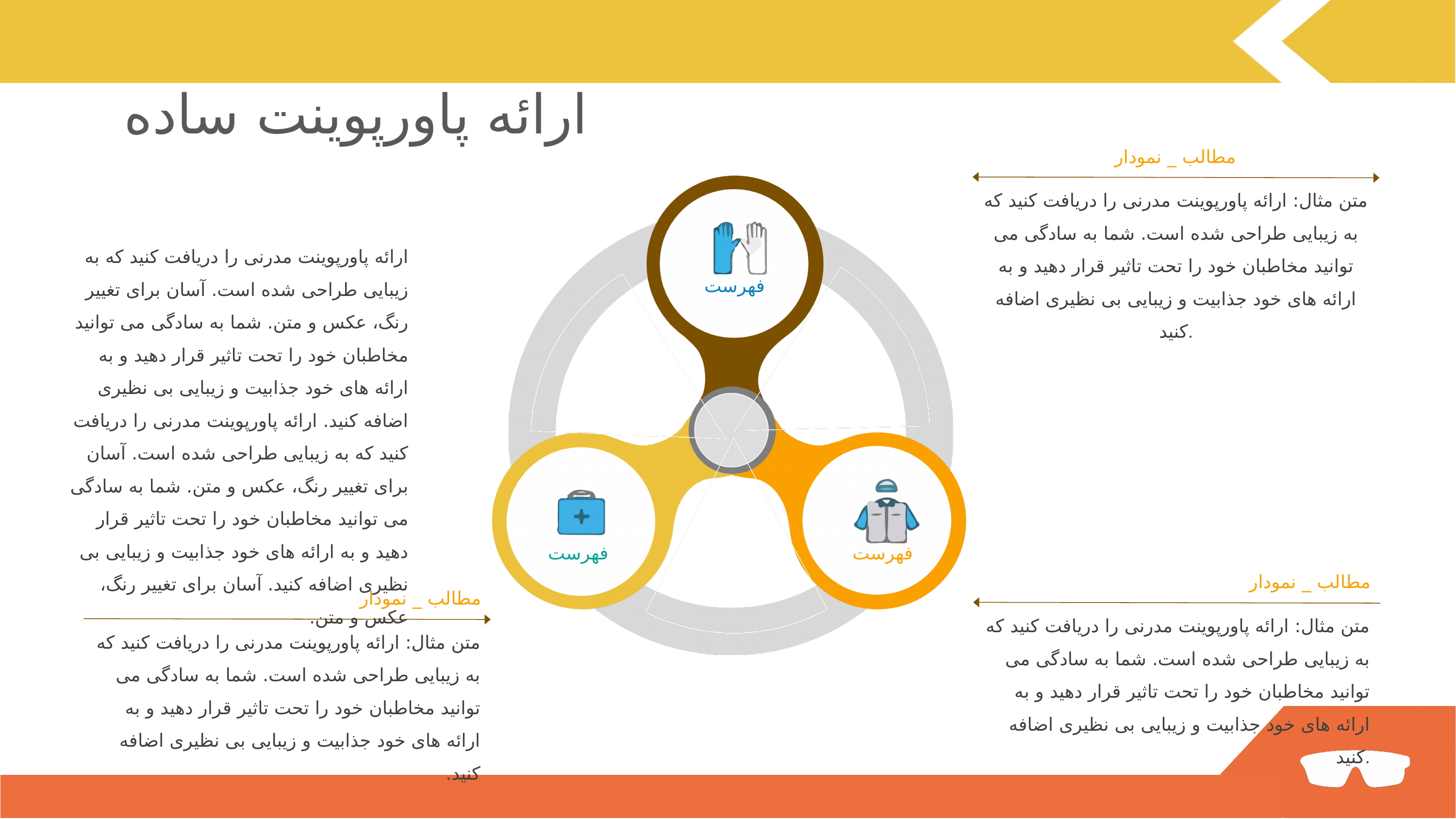

ارائه پاورپوینت ساده

مطالب _ نمودار

متن مثال: ارائه پاورپوینت مدرنی را دریافت کنید که به زیبایی طراحی شده است. شما به سادگی می توانید مخاطبان خود را تحت تاثیر قرار دهید و به ارائه های خود جذابیت و زیبایی بی نظیری اضافه کنید.

ارائه پاورپوینت مدرنی را دریافت کنید که به زیبایی طراحی شده است. آسان برای تغییر رنگ، عکس و متن. شما به سادگی می توانید مخاطبان خود را تحت تاثیر قرار دهید و به ارائه های خود جذابیت و زیبایی بی نظیری اضافه کنید. ارائه پاورپوینت مدرنی را دریافت کنید که به زیبایی طراحی شده است. آسان برای تغییر رنگ، عکس و متن. شما به سادگی می توانید مخاطبان خود را تحت تاثیر قرار دهید و به ارائه های خود جذابیت و زیبایی بی نظیری اضافه کنید. آسان برای تغییر رنگ، عکس و متن.

فهرست

فهرست
فهرست
مطالب _ نمودار
مطالب _ نمودار

متن مثال: ارائه پاورپوینت مدرنی را دریافت کنید که به زیبایی طراحی شده است. شما به سادگی می توانید مخاطبان خود را تحت تاثیر قرار دهید و به ارائه های خود جذابیت و زیبایی بی نظیری اضافه کنید.

متن مثال: ارائه پاورپوینت مدرنی را دریافت کنید که به زیبایی طراحی شده است. شما به سادگی می توانید مخاطبان خود را تحت تاثیر قرار دهید و به ارائه های خود جذابیت و زیبایی بی نظیری اضافه کنید.